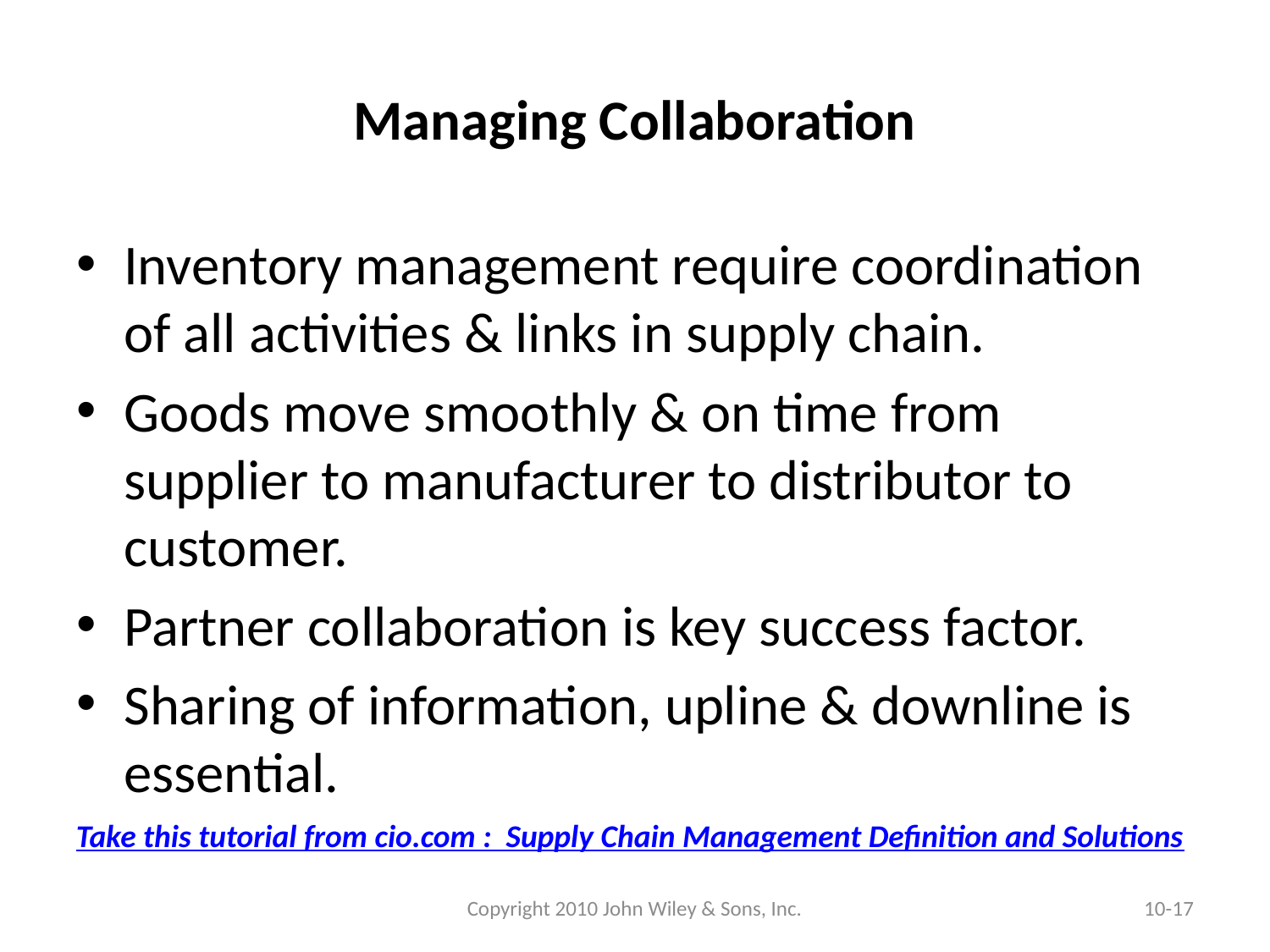

# Managing Collaboration
Inventory management require coordination of all activities & links in supply chain.
Goods move smoothly & on time from supplier to manufacturer to distributor to customer.
Partner collaboration is key success factor.
Sharing of information, upline & downline is essential.
Take this tutorial from cio.com :  Supply Chain Management Definition and Solutions

Copyright 2010 John Wiley & Sons, Inc.
10-17